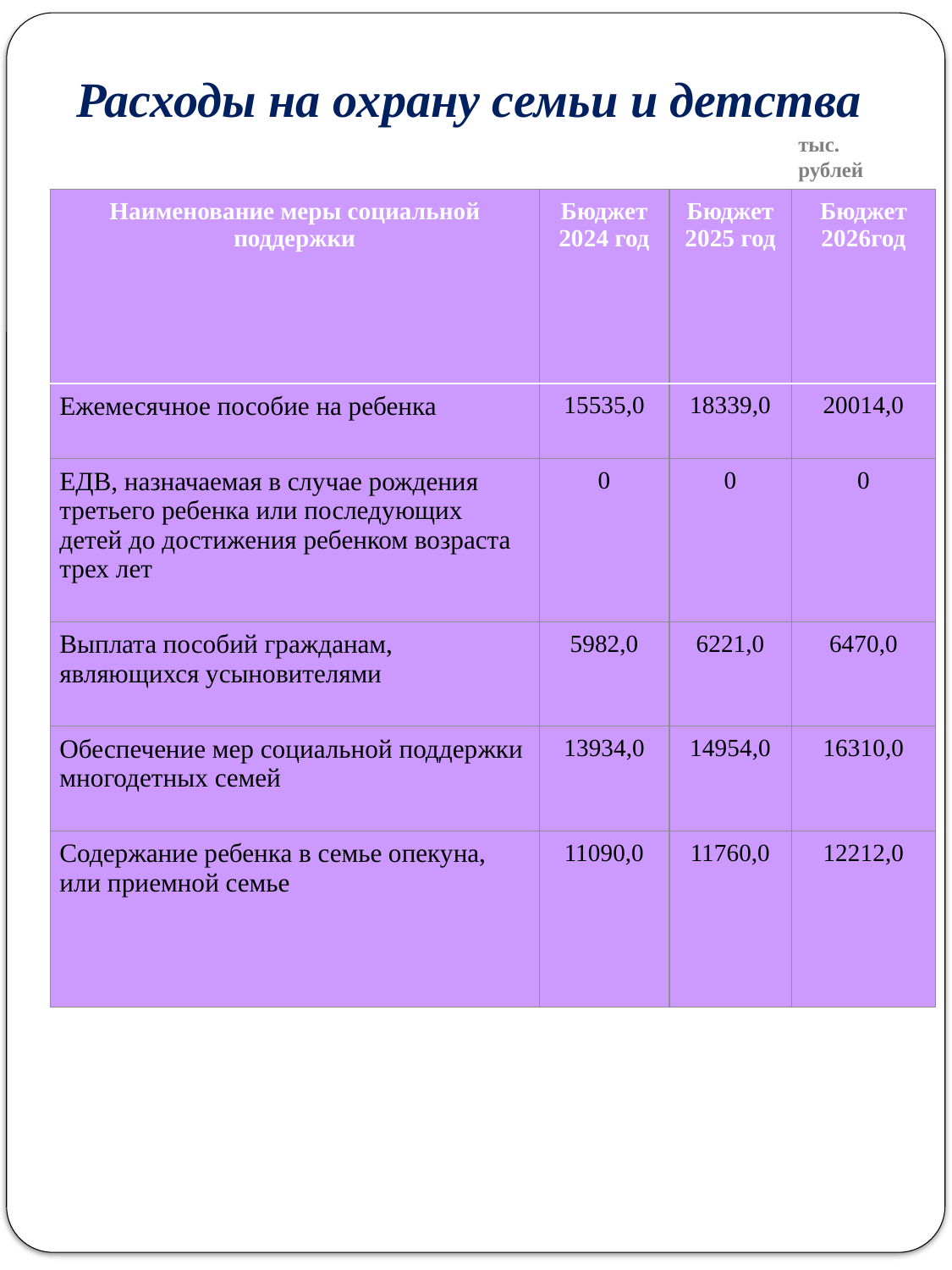

Расходы на охрану семьи и детства
тыс. рублей
| Наименование меры социальной поддержки | Бюджет 2024 год | Бюджет 2025 год | Бюджет 2026год |
| --- | --- | --- | --- |
| Ежемесячное пособие на ребенка | 15535,0 | 18339,0 | 20014,0 |
| ЕДВ, назначаемая в случае рождения третьего ребенка или последующих детей до достижения ребенком возраста трех лет | 0 | 0 | 0 |
| Выплата пособий гражданам, являющихся усыновителями | 5982,0 | 6221,0 | 6470,0 |
| Обеспечение мер социальной поддержки многодетных семей | 13934,0 | 14954,0 | 16310,0 |
| Содержание ребенка в семье опекуна, или приемной семье | 11090,0 | 11760,0 | 12212,0 |